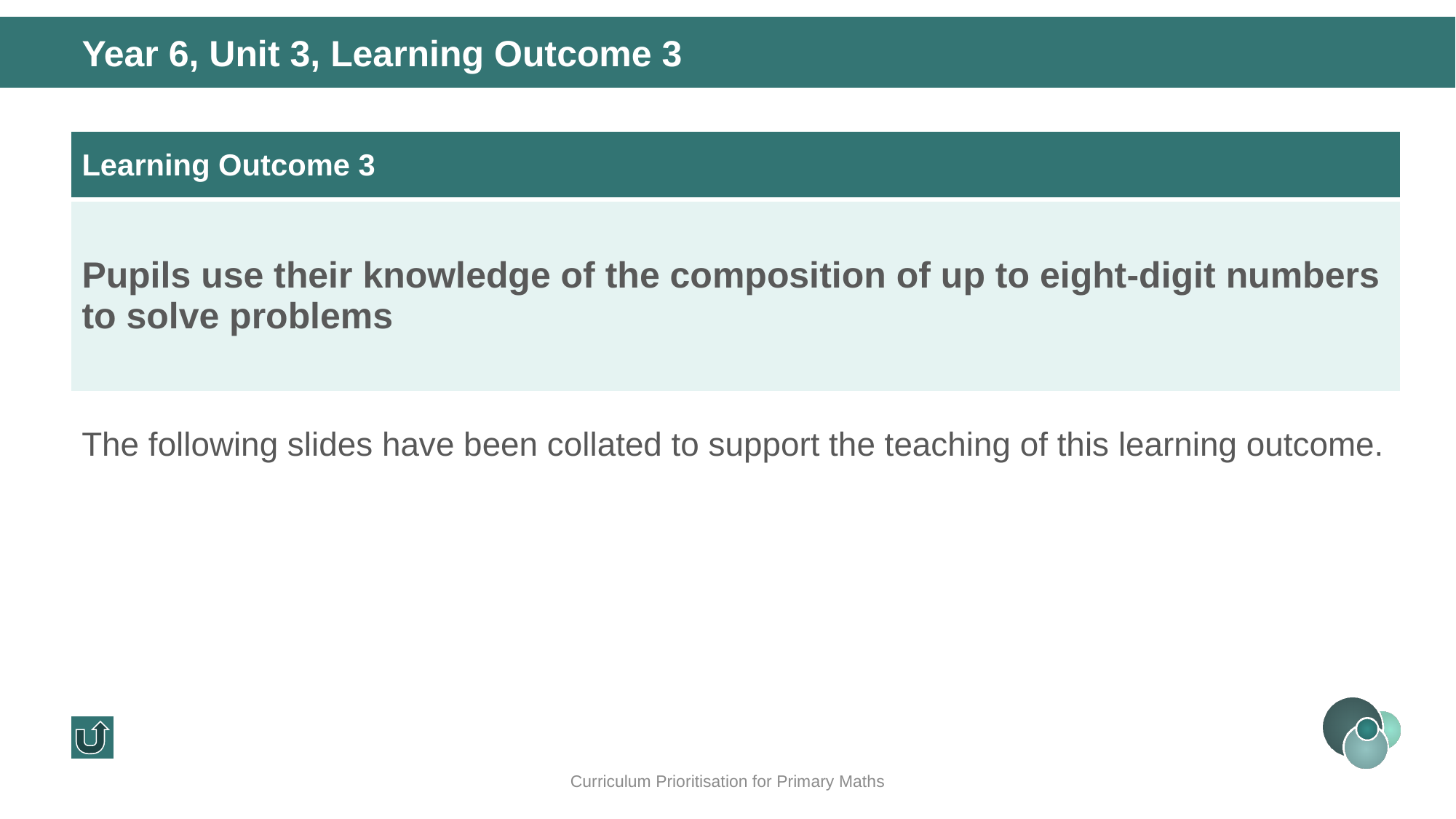

Year 6, Unit 3, Learning Outcome 3
| Learning Outcome 3 |
| --- |
| Pupils use their knowledge of the composition of up to eight-digit numbers to solve problems |
The following slides have been collated to support the teaching of this learning outcome.

Curriculum Prioritisation for Primary Maths